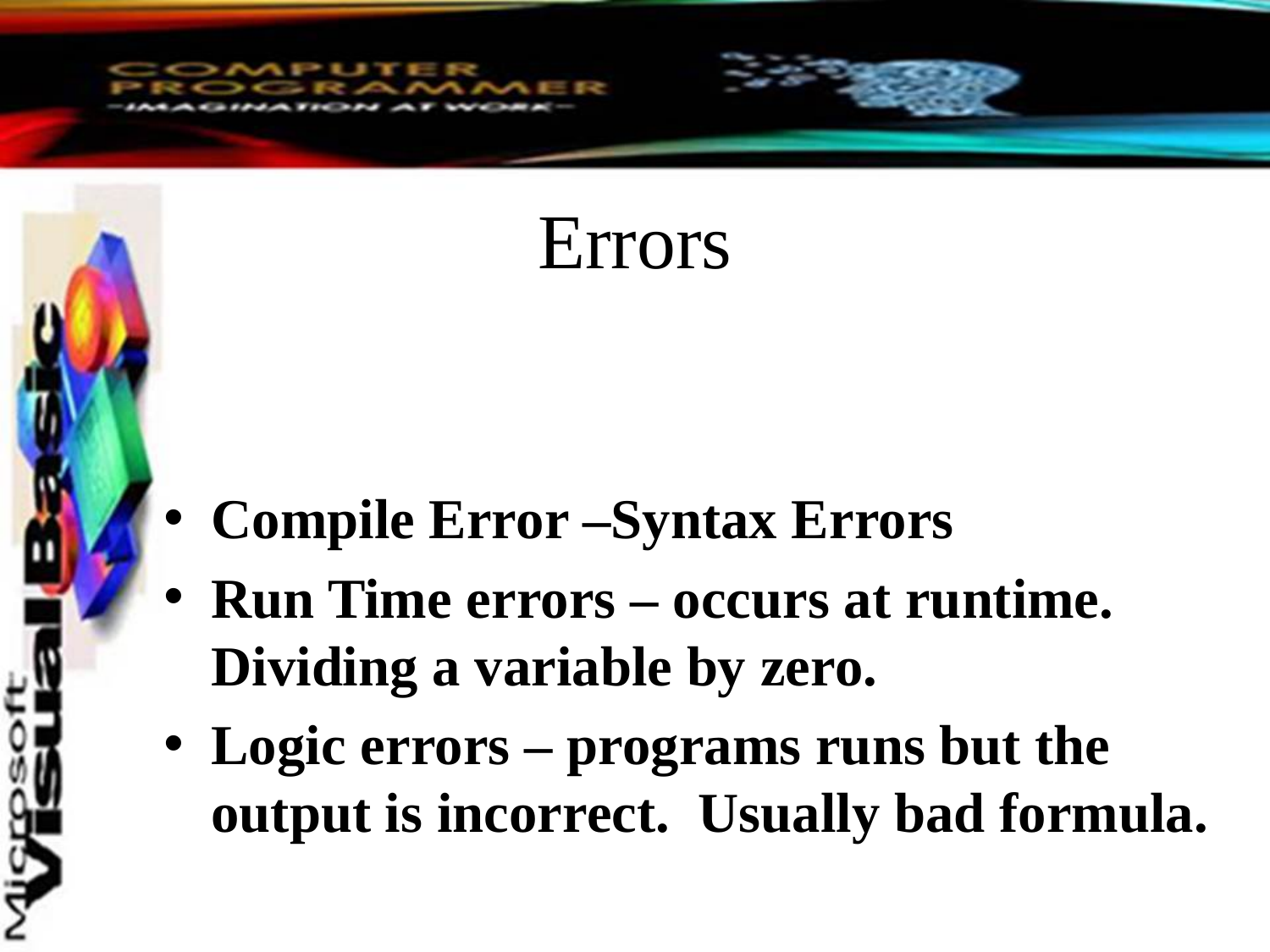

# Errors
Compile Error –Syntax Errors
Run Time errors – occurs at runtime. Dividing a variable by zero.
Logic errors – programs runs but the output is incorrect.  Usually bad formula.